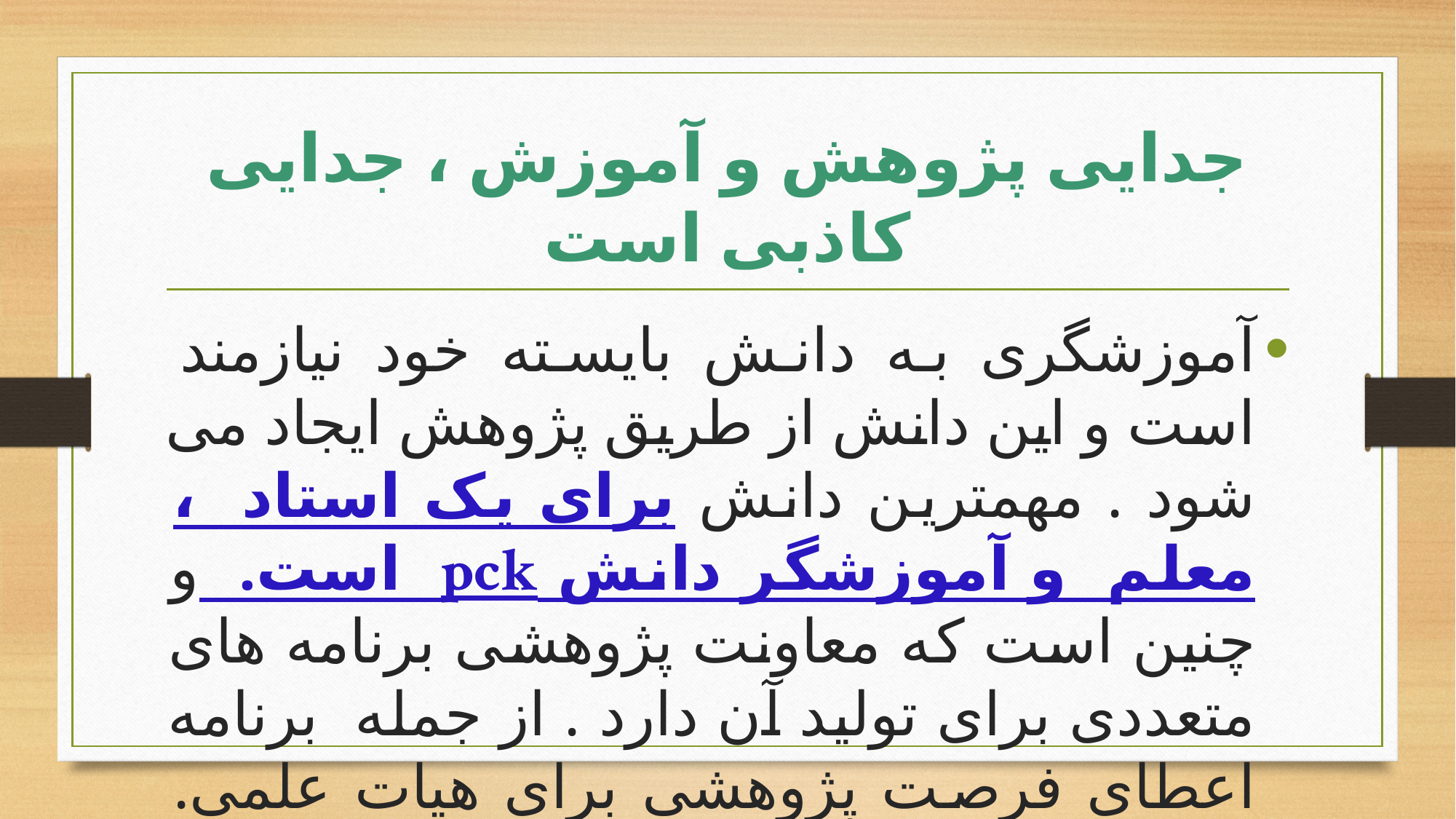

# جدایی پژوهش و آموزش ، جدایی کاذبی است
آموزشگری به دانش بایسته خود نیازمند است و این دانش از طریق پژوهش ایجاد می شود . مهمترین دانش برای یک استاد  ، معلم  و آموزشگر دانش pck  است.  و چنین است که معاونت پژوهشی برنامه های متعددی برای تولید آن دارد . از جمله  برنامه اعطای فرصت پژوهشی برای هیات علمی. (برای تربیت استاد آموزش پژوه )